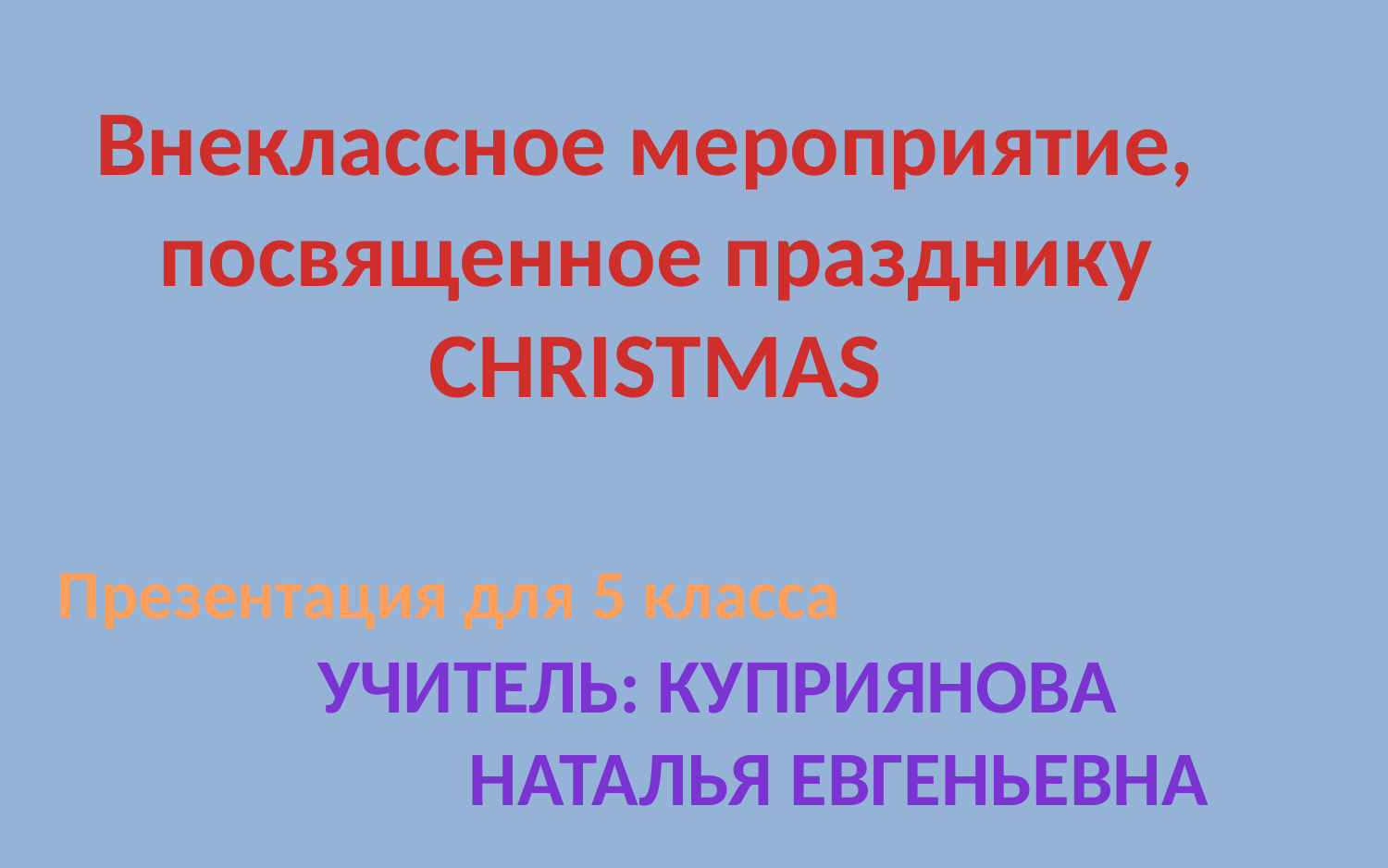

Внеклассное мероприятие,
посвященное празднику
СHRISTMAS
Презентация для 5 класса
Учитель: Куприянова
              Наталья Евгеньевна